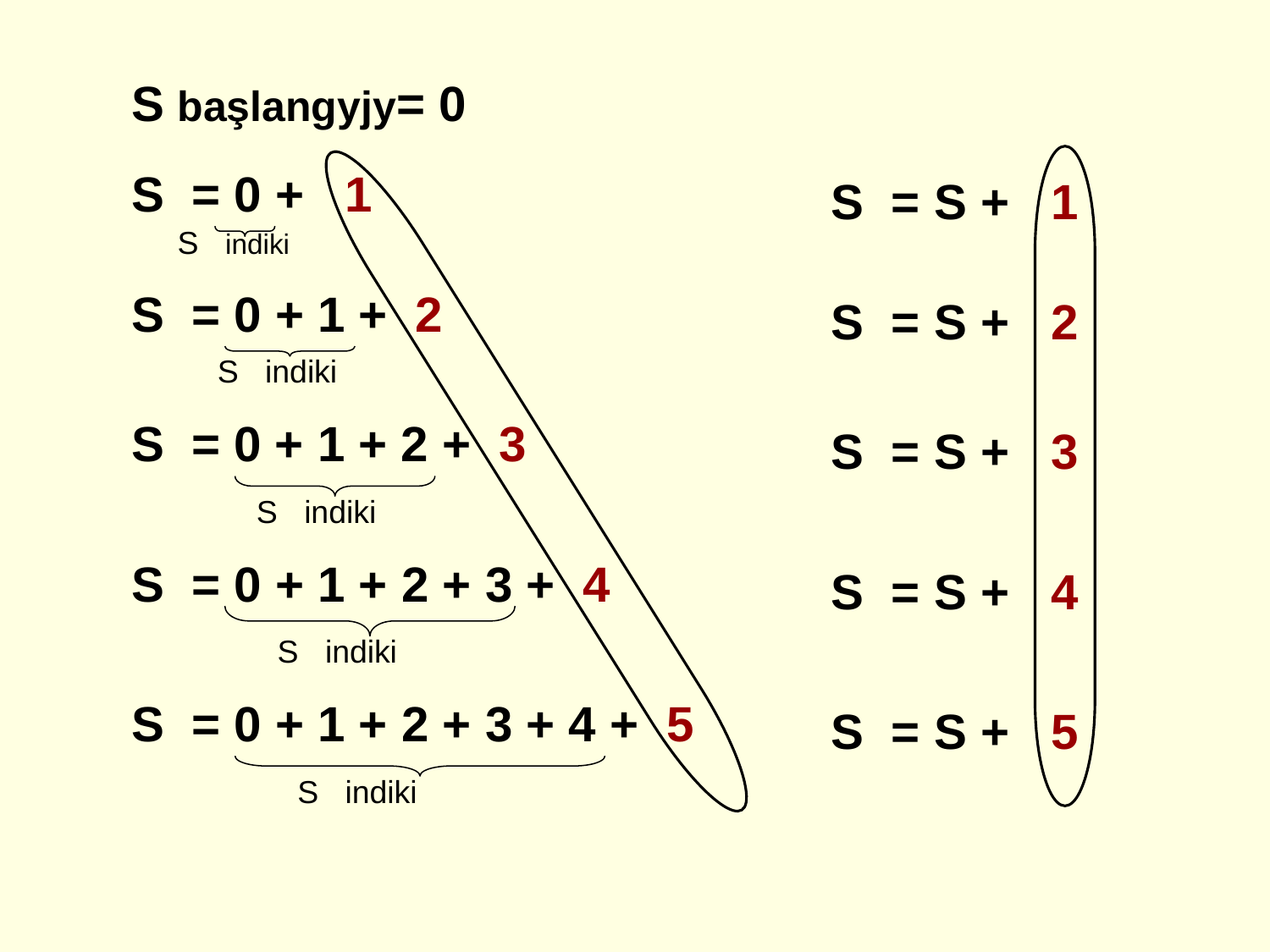

S başlangyjy= 0
 S  = 0 +   1
 S  = S +   1

S   indiki
 S  = 0 + 1 +  2
 S  = S +   2

S   indiki

 S  = 0 + 1 + 2 +  3
 S  = S +   3

 S   indiki
 S  = 0 + 1 + 2 + 3 +  4
 S  = S +   4

S   indiki
 S  = 0 + 1 + 2 + 3 + 4 +  5
 S  = S +   5
S   indiki